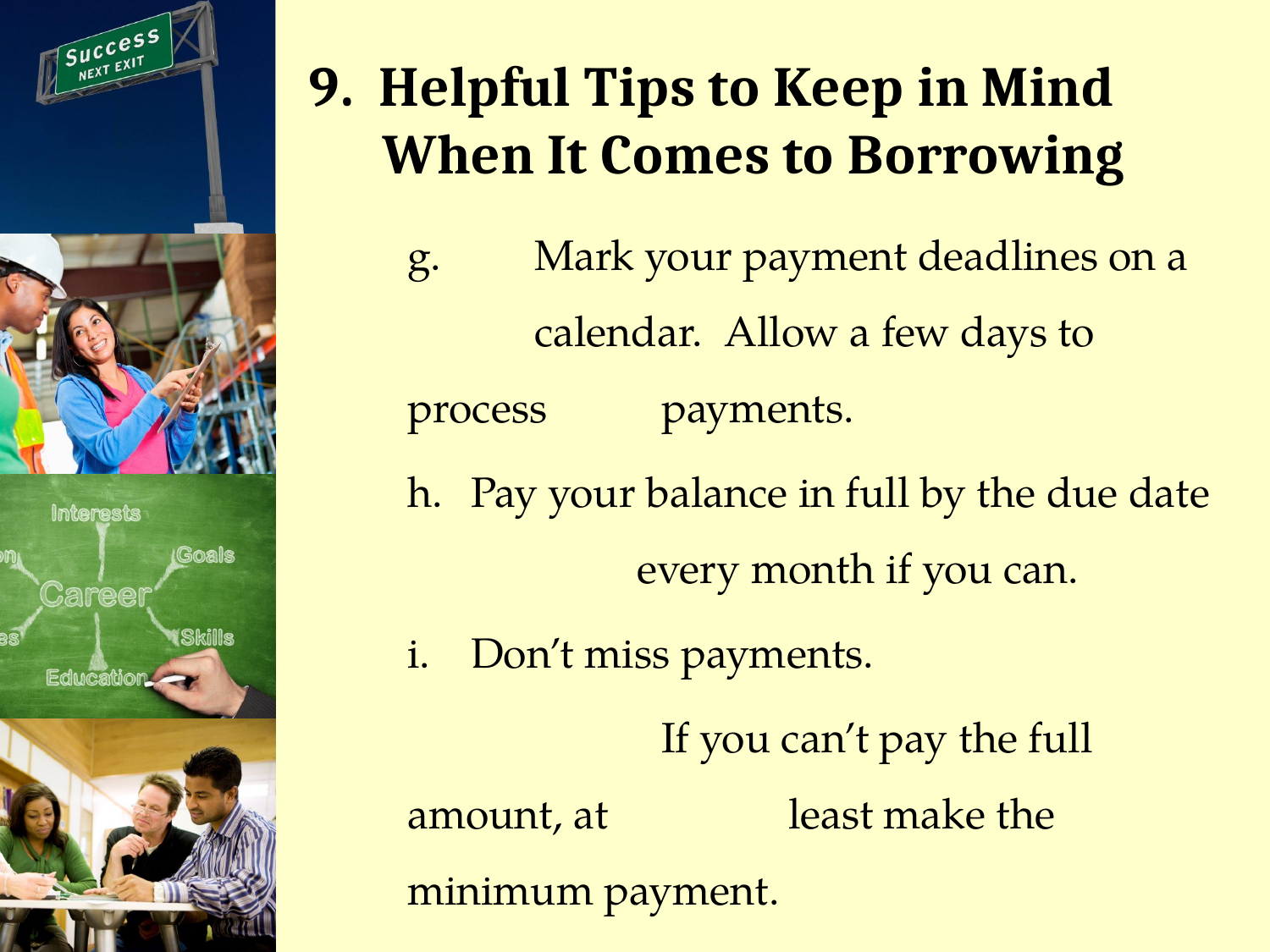

# 9.  Helpful Tips to Keep in Mind When It Comes to Borrowing
g.	Mark your payment deadlines on a 	calendar.  Allow a few days to process 	payments.
Pay your balance in full by the due date 	every month if you can.
Don’t miss payments.
		If you can’t pay the full amount, at 		least make the minimum payment.